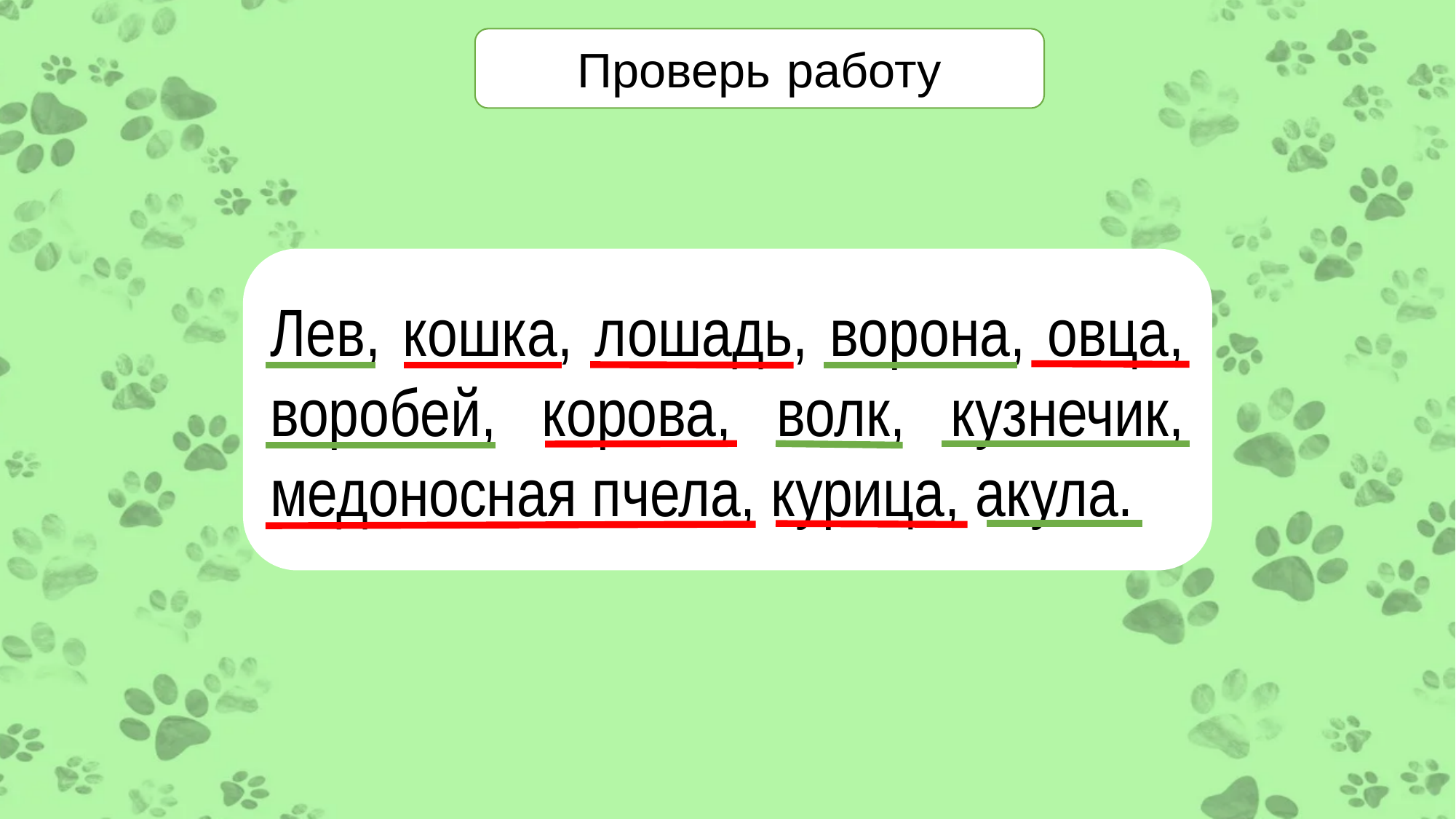

Проверь работу
Лев, кошка, лошадь, ворона, овца, воробей, корова, волк, кузнечик, медоносная пчела, курица, акула.